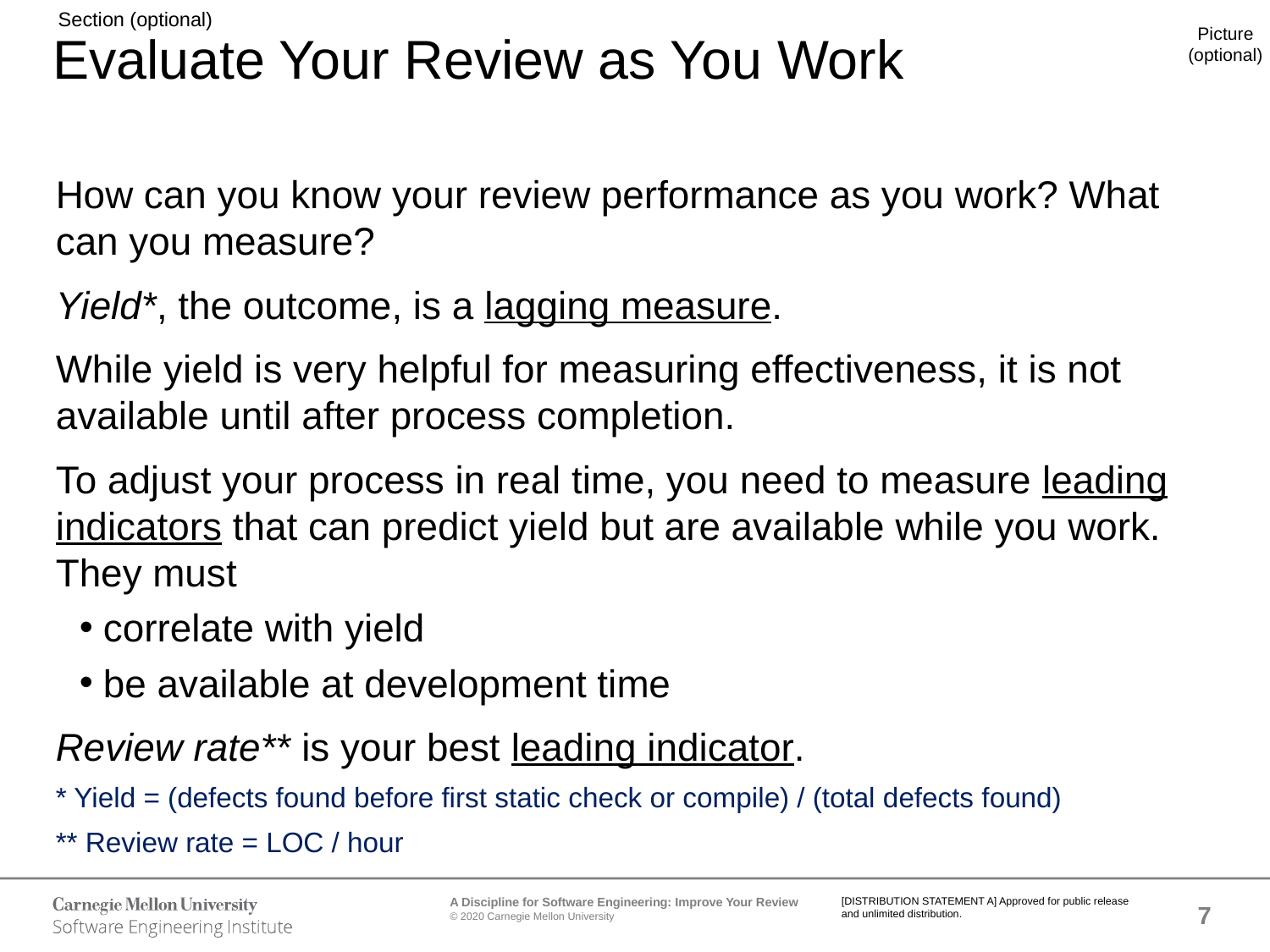

# Evaluate Your Review as You Work
How can you know your review performance as you work? What can you measure?
Yield*, the outcome, is a lagging measure.
While yield is very helpful for measuring effectiveness, it is not available until after process completion.
To adjust your process in real time, you need to measure leading indicators that can predict yield but are available while you work. They must
correlate with yield
be available at development time
Review rate** is your best leading indicator.
* Yield = (defects found before first static check or compile) / (total defects found)
** Review rate = LOC / hour